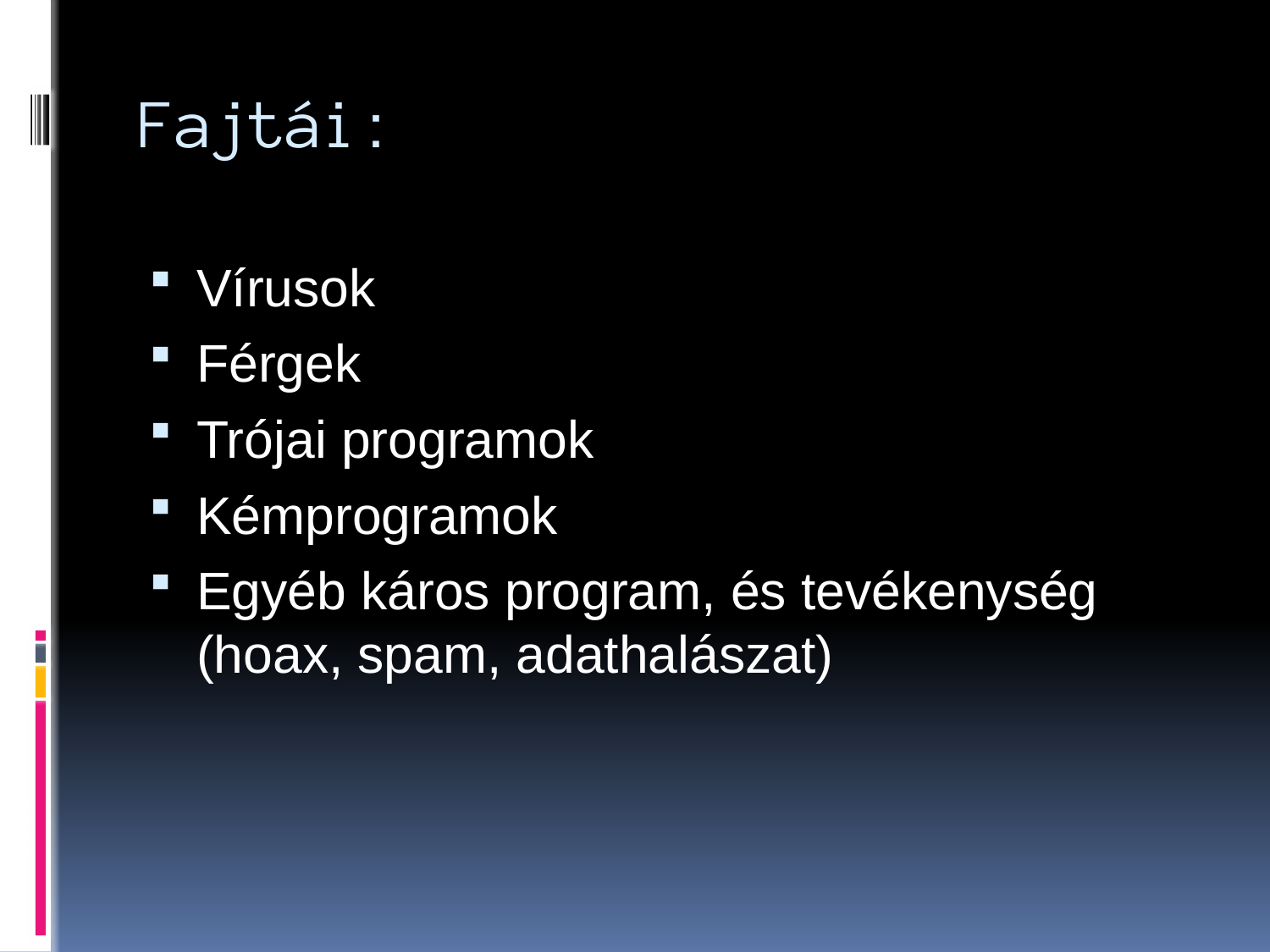

# Fajtái:
Vírusok
Férgek
Trójai programok
Kémprogramok
Egyéb káros program, és tevékenység (hoax, spam, adathalászat)